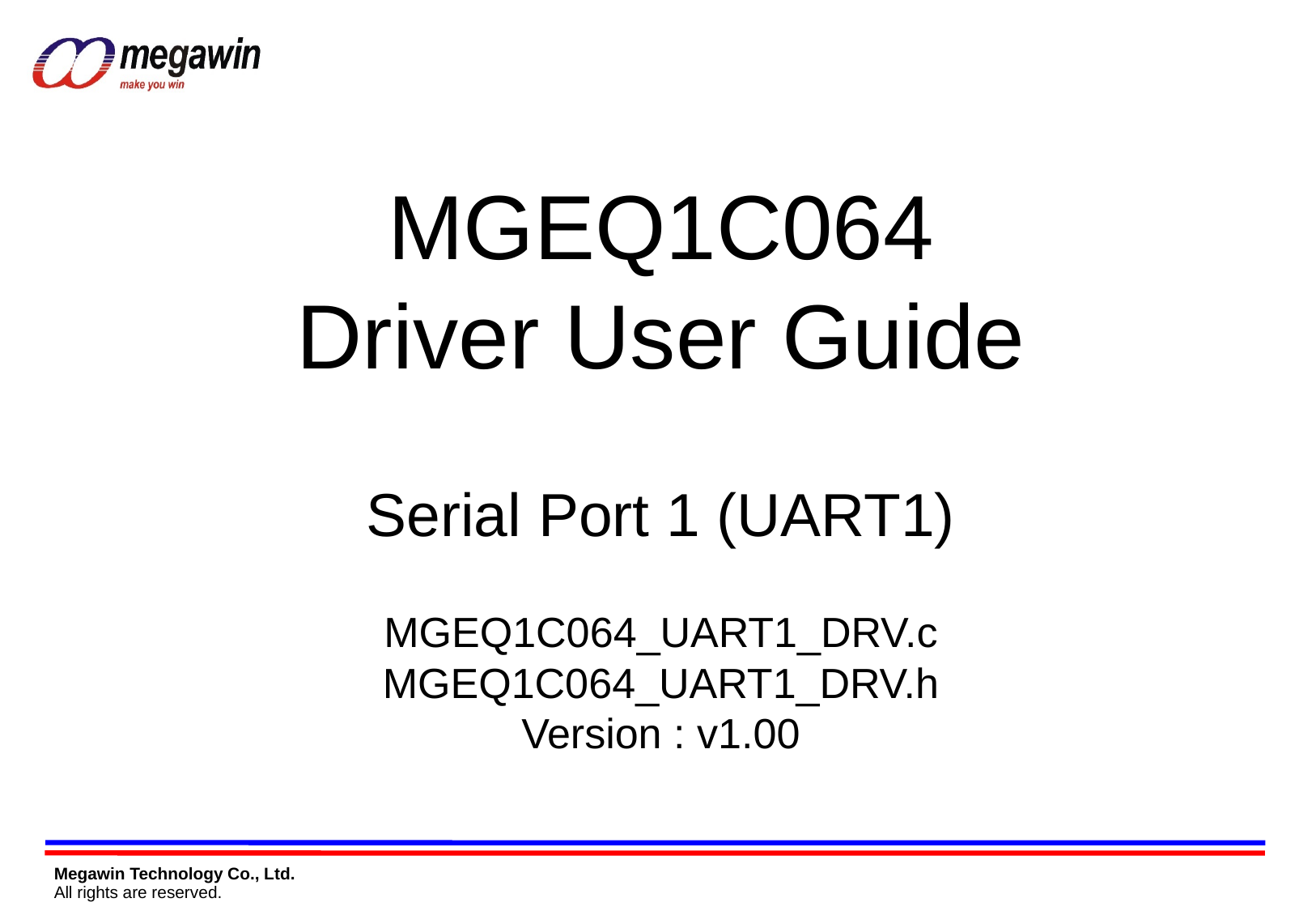

MGEQ1C064
Driver User Guide
Serial Port 1 (UART1)
MGEQ1C064_UART1_DRV.c
MGEQ1C064_UART1_DRV.h
Version : v1.00